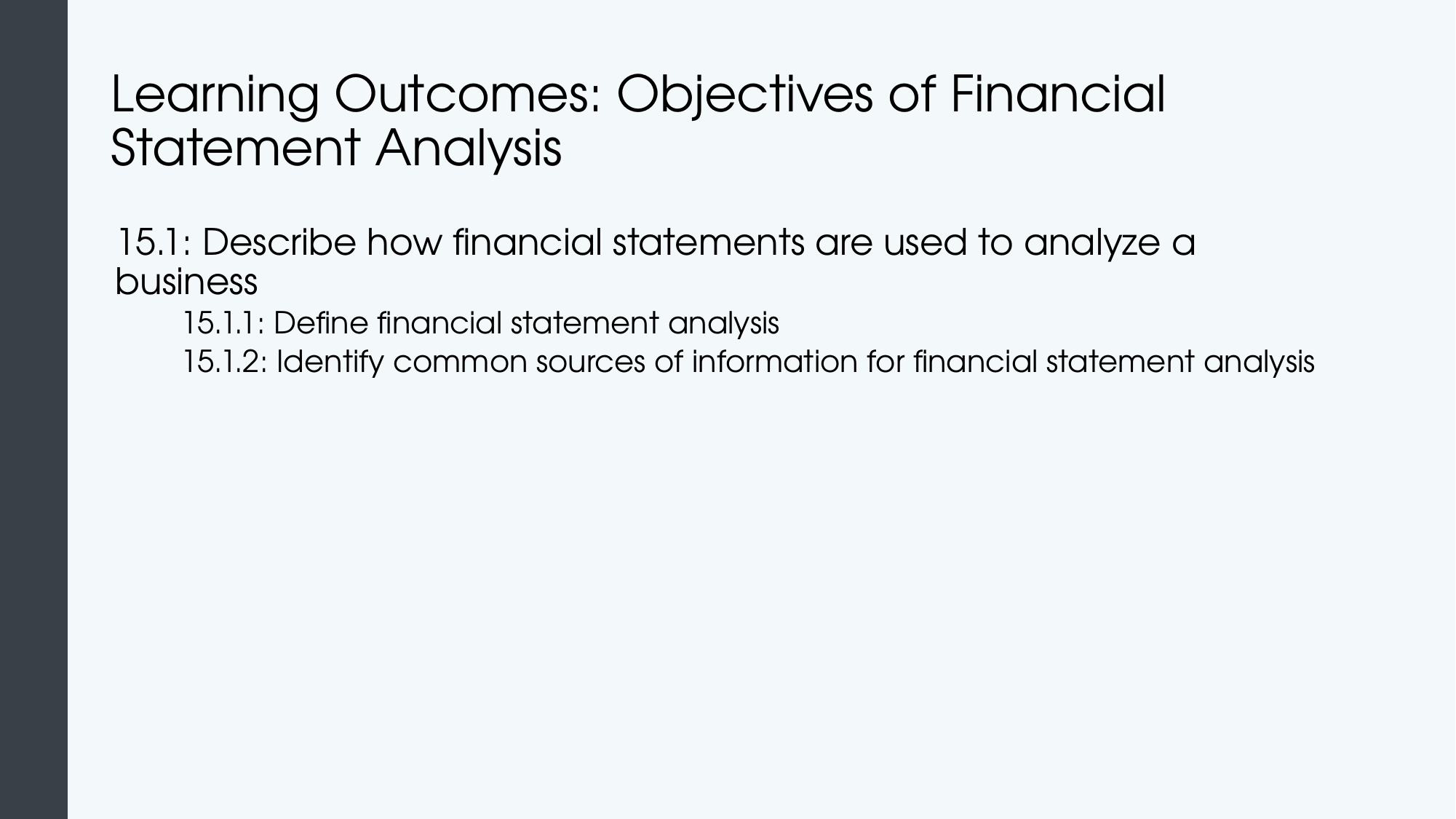

# Learning Outcomes: Objectives of Financial Statement Analysis
15.1: Describe how financial statements are used to analyze a business
15.1.1: Define financial statement analysis
15.1.2: Identify common sources of information for financial statement analysis